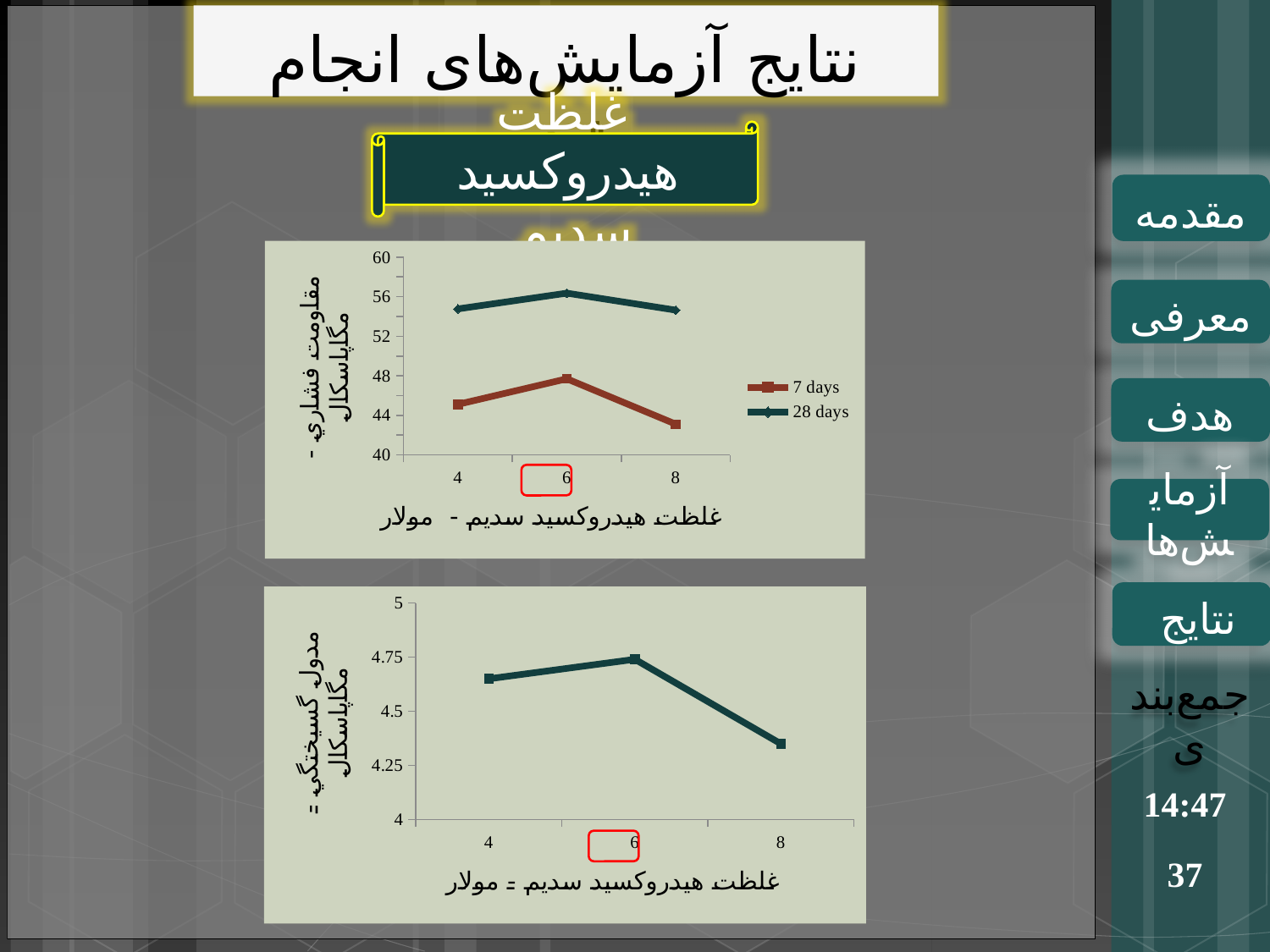

نتایج آزمایش‌های انجام شده
 غلظت هیدروکسید سدیم
مقدمه

### Chart

| Category |  |  |
|---|---|---|
| 4 | 45.11 | 54.77 |
| 6 | 47.7 | 56.36 |
| 8 | 43.11 | 54.64 |
معرفی
هدف

آزمایش‌ها
نتایج

### Chart

| Category |  |
|---|---|
| 4 | 4.65 |
| 6 | 4.74 |
| 8 | 4.35 |
جمع‌بندی